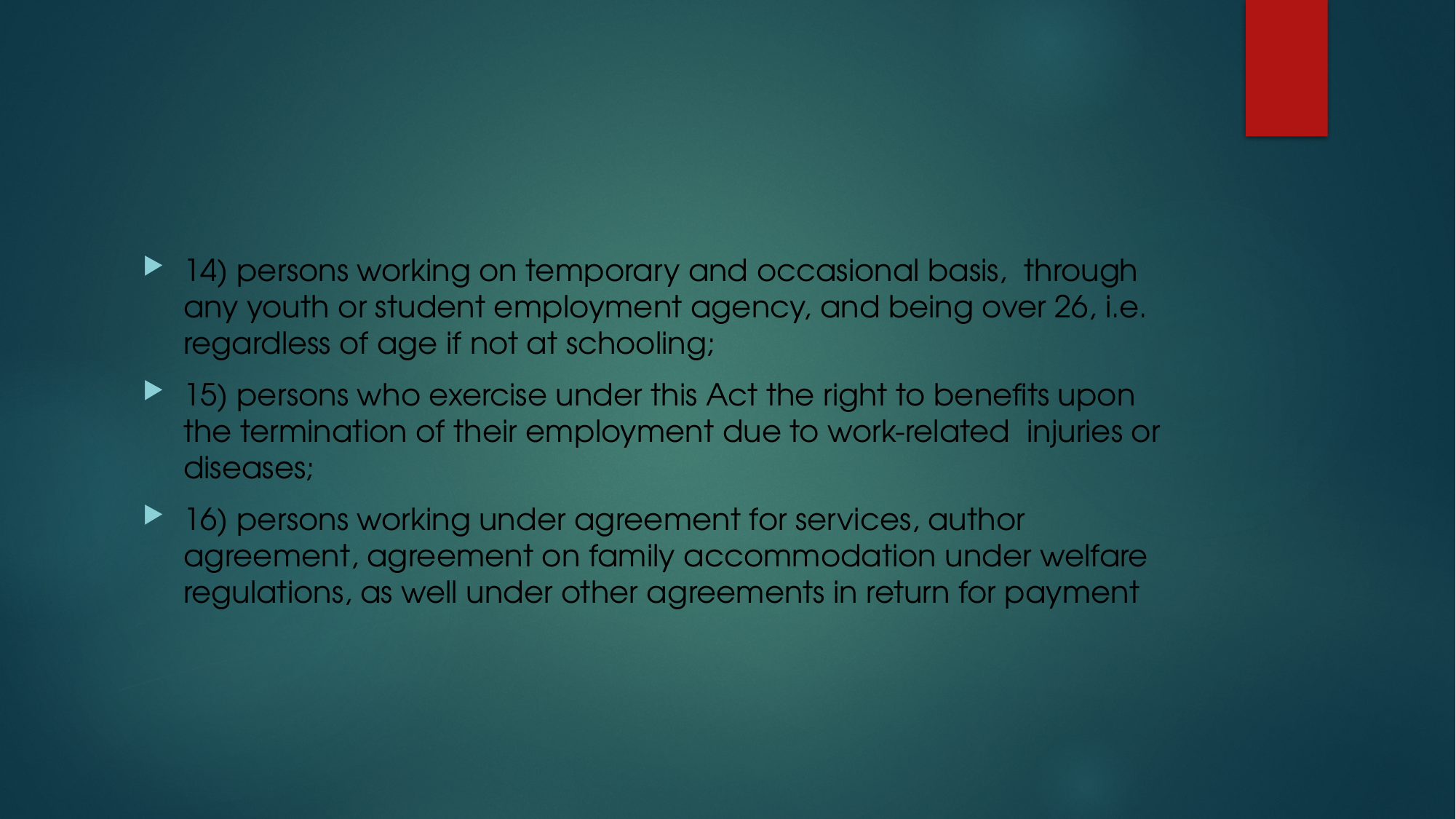

14) persons working on temporary and occasional basis,  through any youth or student employment agency, and being over 26, i.e. regardless of age if not at schooling;
15) persons who exercise under this Act the right to benefits upon the termination of their employment due to work-related  injuries or diseases;
16) persons working under agreement for services, author agreement, agreement on family accommodation under welfare regulations, as well under other agreements in return for payment